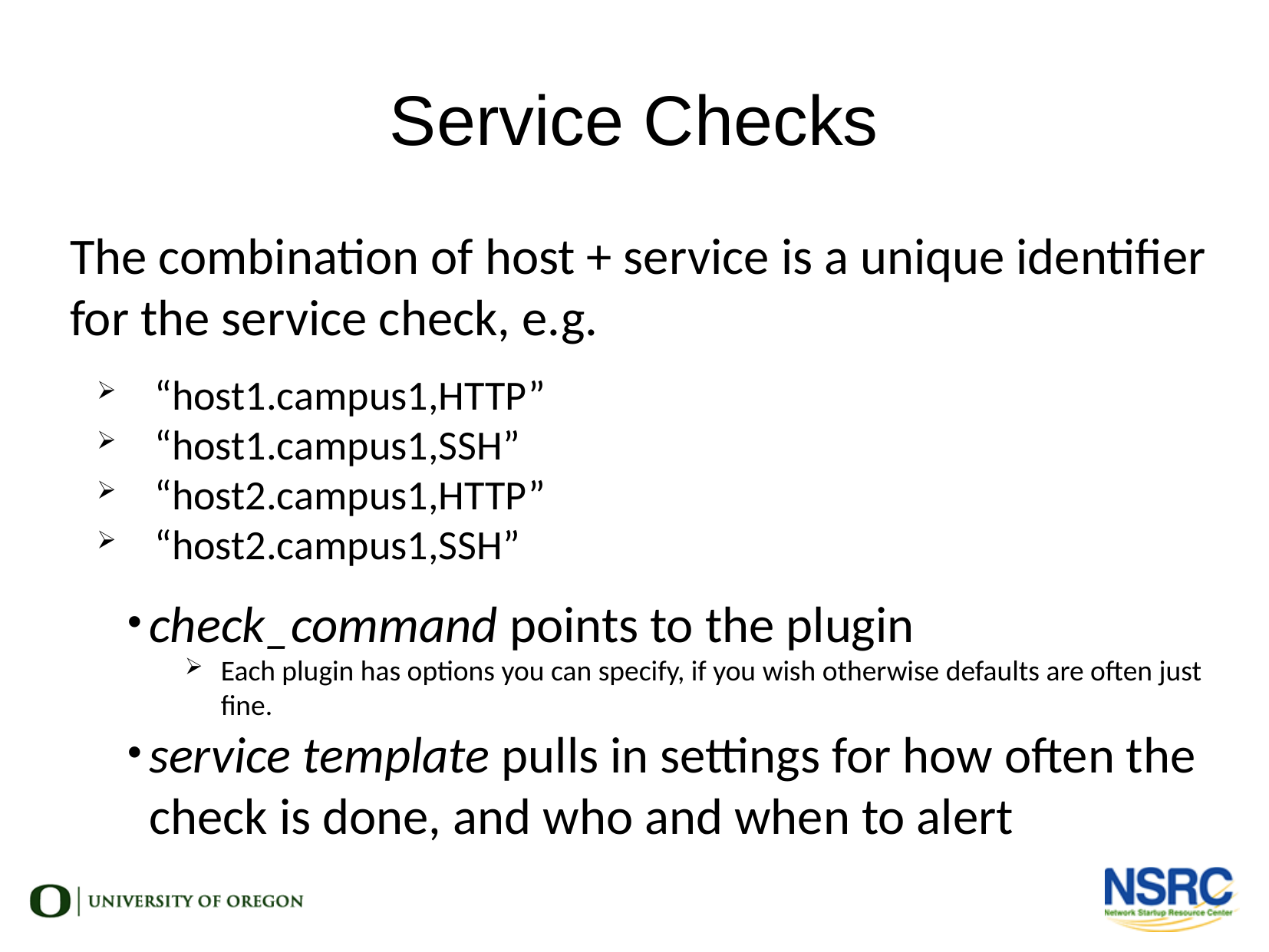

Service Checks
The combination of host + service is a unique identifier for the service check, e.g.
“host1.campus1,HTTP”
“host1.campus1,SSH”
“host2.campus1,HTTP”
“host2.campus1,SSH”

check_command points to the plugin
Each plugin has options you can specify, if you wish otherwise defaults are often just fine.
service template pulls in settings for how often the check is done, and who and when to alert